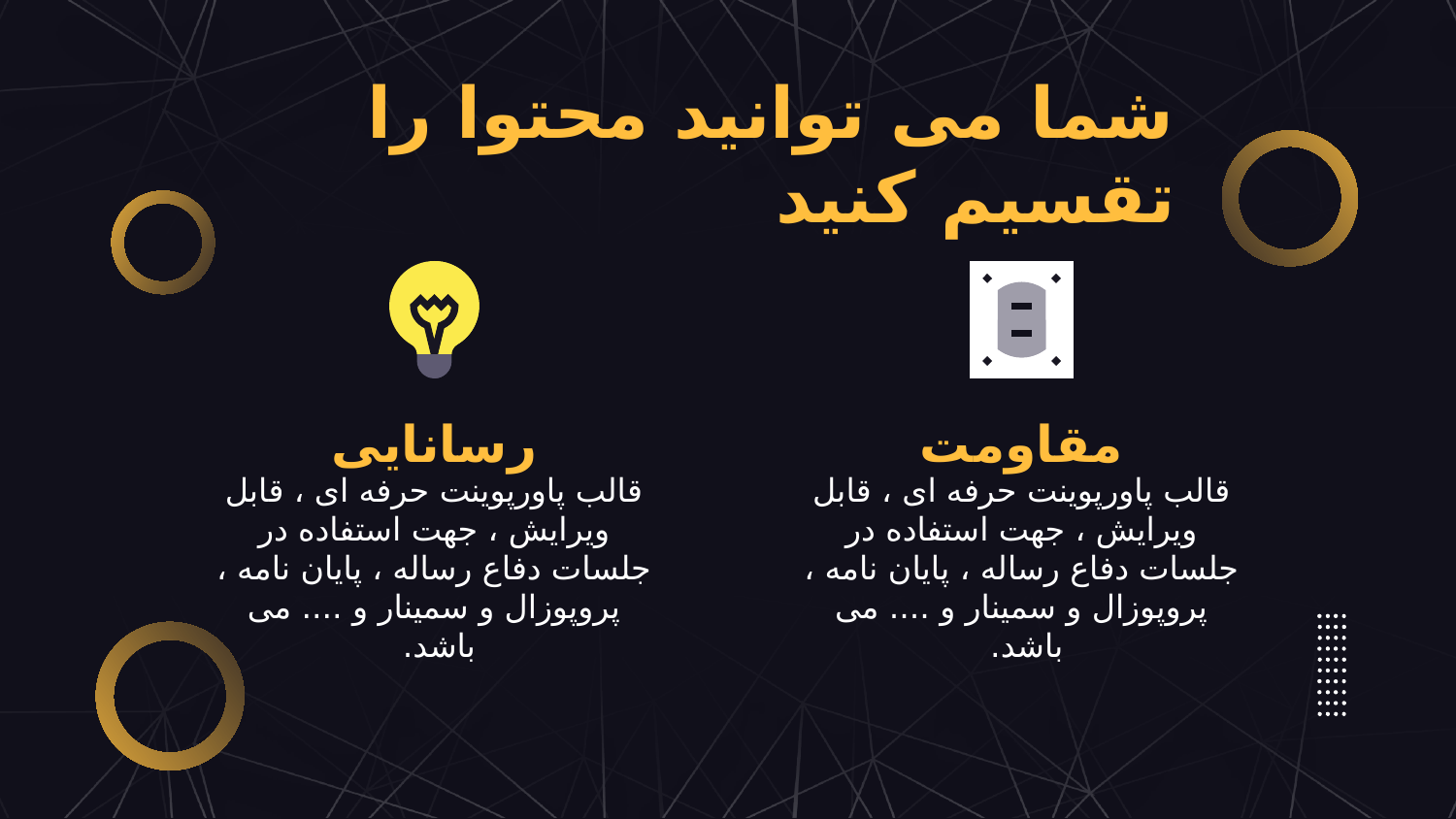

# شما می توانید محتوا را تقسیم کنید

رسانایی
مقاومت
قالب پاورپوينت حرفه ای ، قابل ویرایش ، جهت استفاده در جلسات دفاع رساله ، پایان نامه ، پروپوزال و سمینار و .... می باشد.
قالب پاورپوينت حرفه ای ، قابل ویرایش ، جهت استفاده در جلسات دفاع رساله ، پایان نامه ، پروپوزال و سمینار و .... می باشد.